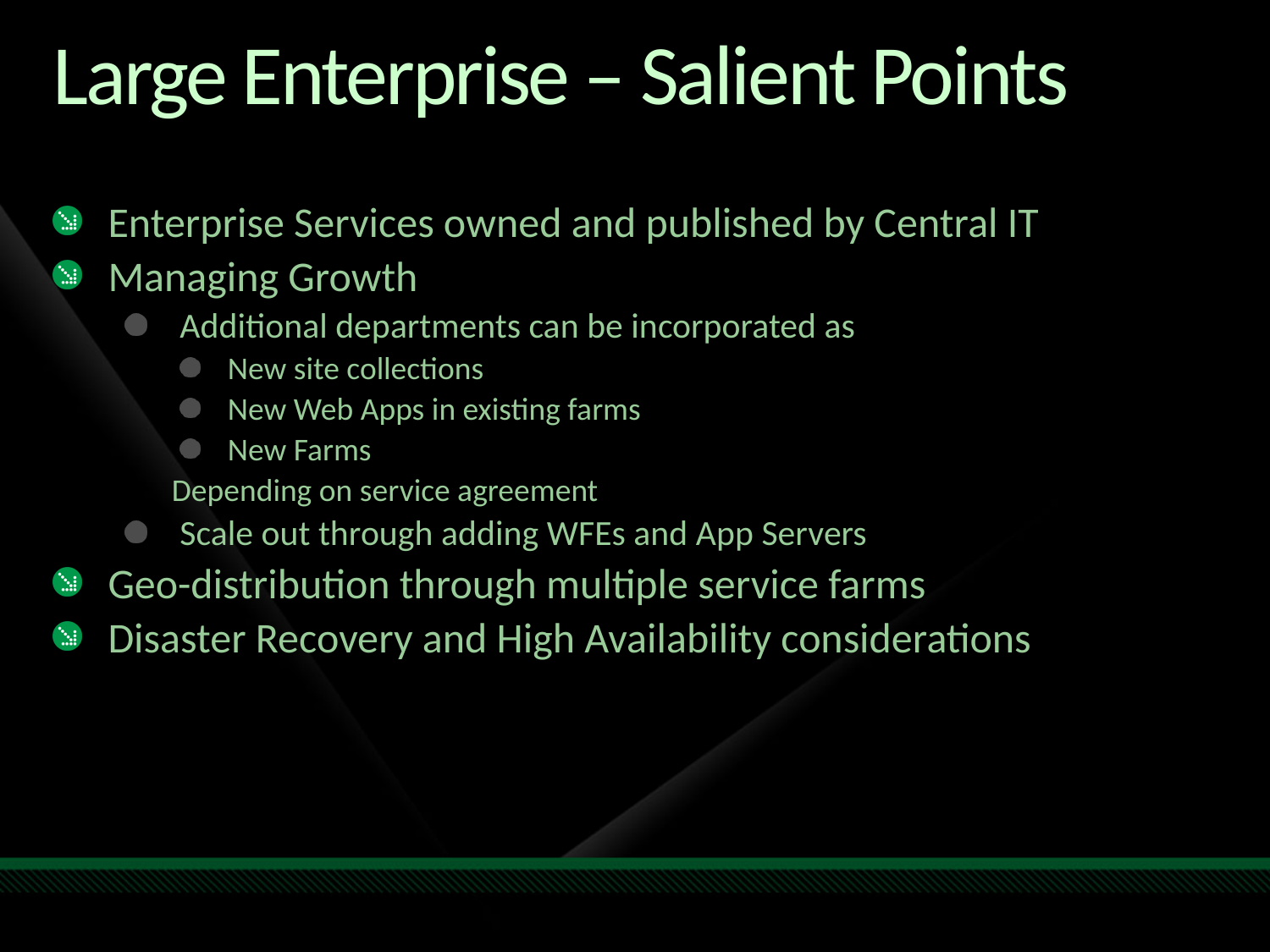

# Large Enterprise – Salient Points
Enterprise Services owned and published by Central IT
Managing Growth
Additional departments can be incorporated as
New site collections
New Web Apps in existing farms
New Farms
Depending on service agreement
Scale out through adding WFEs and App Servers
Geo-distribution through multiple service farms
Disaster Recovery and High Availability considerations